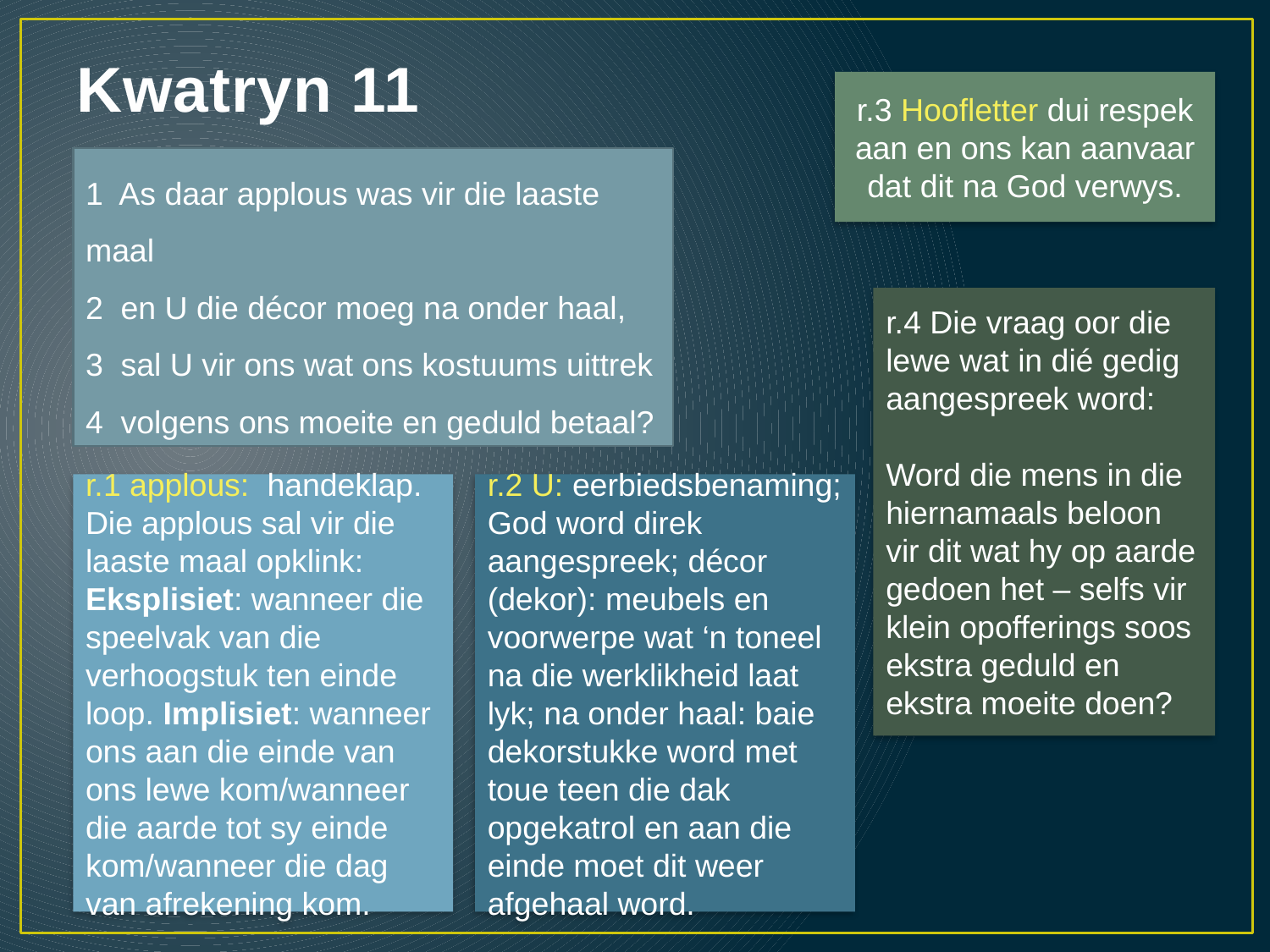

# Kwatryn 11
r.3 Hoofletter dui respek aan en ons kan aanvaar dat dit na God verwys.
1  As daar applous was vir die laaste maal
2  en U die décor moeg na onder haal,
3  sal U vir ons wat ons kostuums uittrek
4  volgens ons moeite en geduld betaal?
r.4 Die vraag oor die lewe wat in dié gedig aangespreek word:

Word die mens in die hiernamaals beloon vir dit wat hy op aarde gedoen het – selfs vir klein opofferings soos ekstra geduld en ekstra moeite doen?
r.1 applous:  handeklap.  Die applous sal vir die laaste maal opklink:  Eksplisiet: wanneer die speelvak van die verhoogstuk ten einde loop. Implisiet: wanneer ons aan die einde van ons lewe kom/wanneer die aarde tot sy einde kom/wanneer die dag van afrekening kom.
r.2 U: eerbiedsbenaming; God word direk aangespreek; décor (dekor): meubels en voorwerpe wat ‘n toneel na die werklikheid laat lyk; na onder haal: baie dekorstukke word met toue teen die dak opgekatrol en aan die einde moet dit weer afgehaal word.